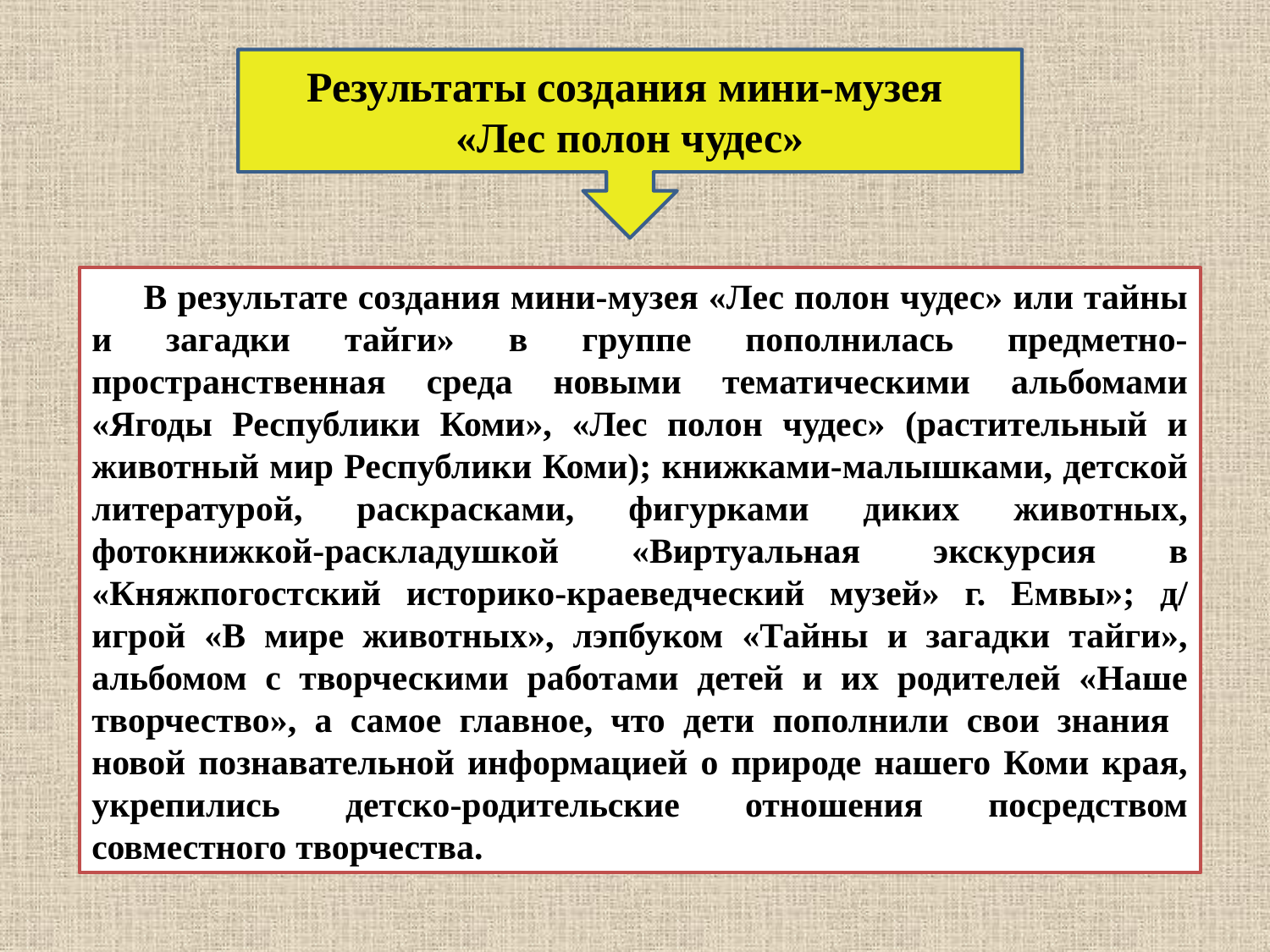

Результаты создания мини-музея
«Лес полон чудес»
     В результате создания мини-музея «Лес полон чудес» или тайны и загадки тайги» в группе пополнилась предметно-пространственная среда новыми тематическими альбомами «Ягоды Республики Коми», «Лес полон чудес» (растительный и животный мир Республики Коми); книжками-малышками, детской литературой, раскрасками, фигурками диких животных, фотокнижкой-раскладушкой «Виртуальная экскурсия в «Княжпогостский историко-краеведческий музей» г. Емвы»; д/ игрой «В мире животных», лэпбуком «Тайны и загадки тайги», альбомом с творческими работами детей и их родителей «Наше творчество», а самое главное, что дети пополнили свои знания  новой познавательной информацией о природе нашего Коми края, укрепились детско-родительские отношения посредством совместного творчества.